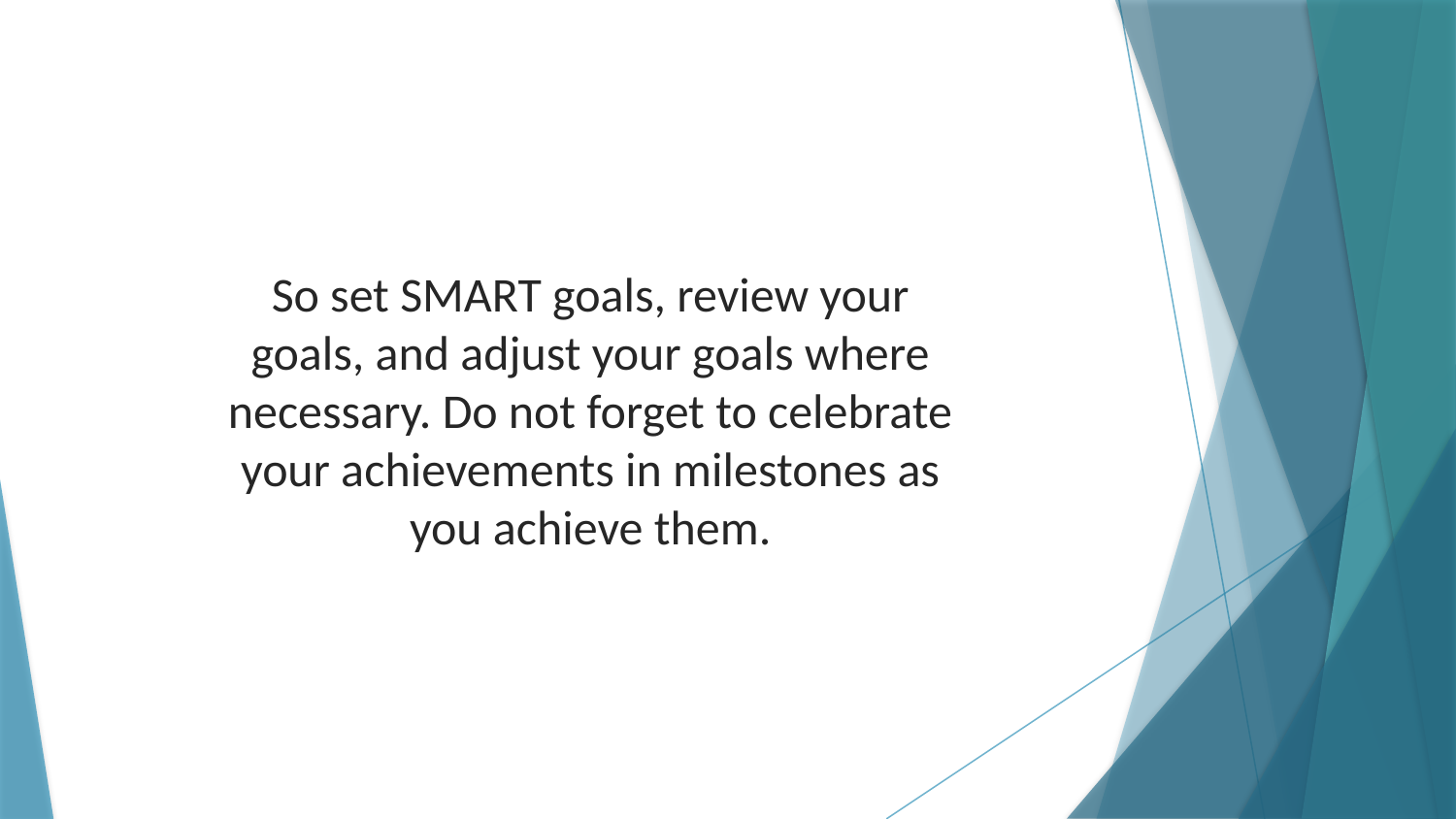

So set SMART goals, review your goals, and adjust your goals where necessary. Do not forget to celebrate your achievements in milestones as you achieve them.